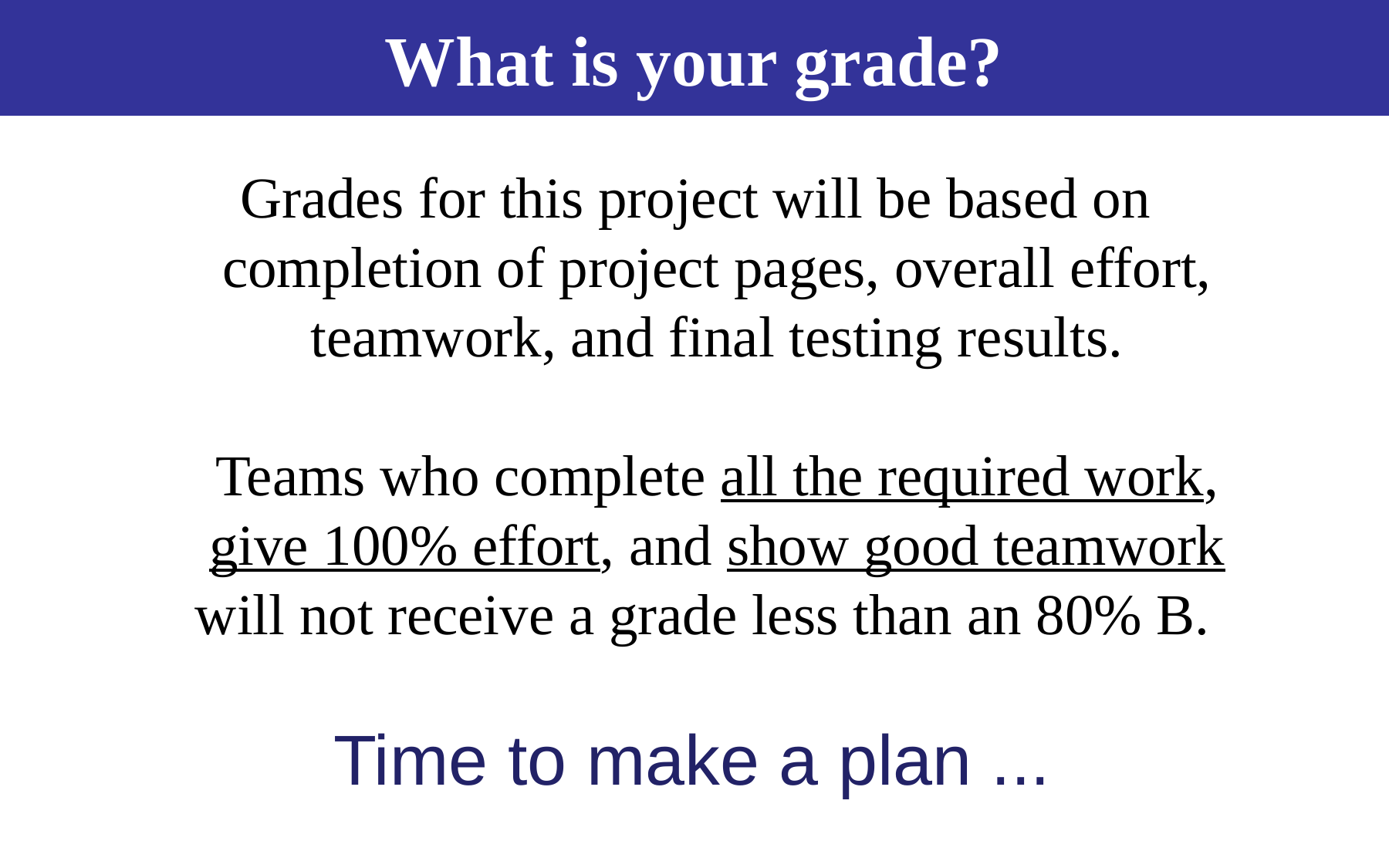

What is your grade?
Grades for this project will be based on completion of project pages, overall effort, teamwork, and final testing results.
Teams who complete all the required work, give 100% effort, and show good teamwork will not receive a grade less than an 80% B.
# Time to make a plan ...